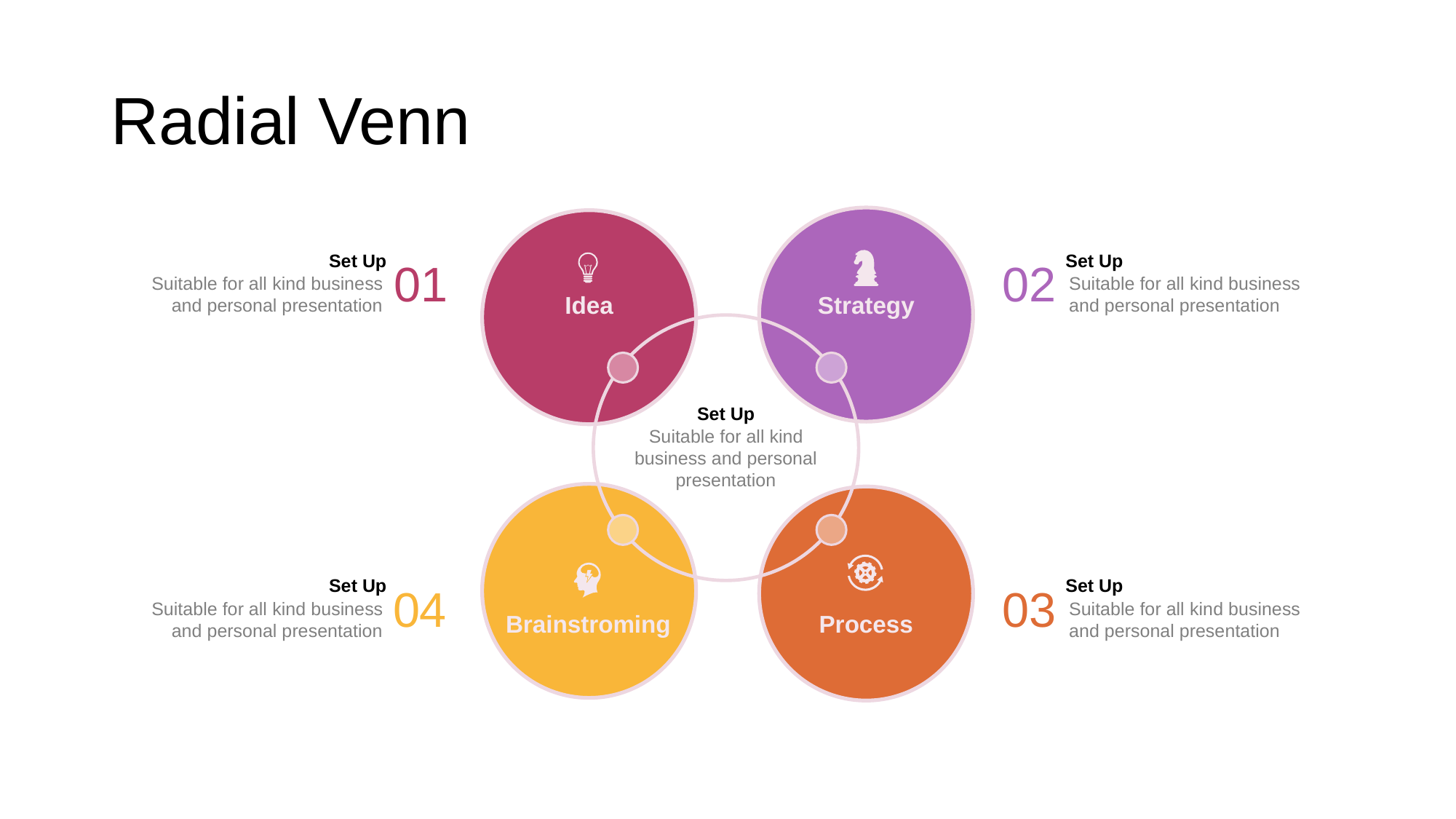

# Radial Venn

Set Up
Set Up

01
02

Suitable for all kind business and personal presentation
Suitable for all kind business and personal presentation
Idea
Strategy

Set Up
Suitable for all kind business and personal presentation

Set Up
Set Up
04
03
Suitable for all kind business and personal presentation
Suitable for all kind business and personal presentation
Brainstroming
Process